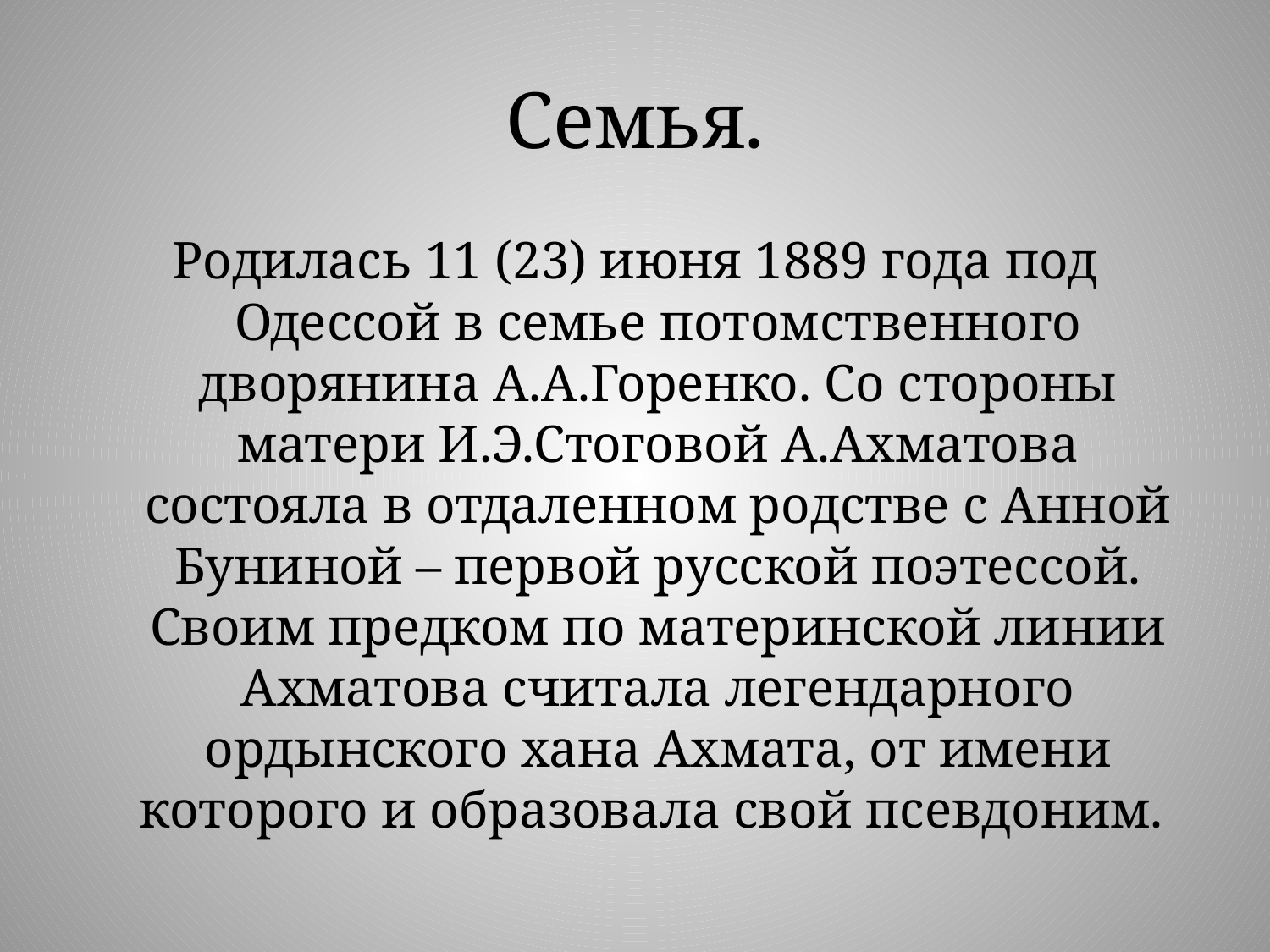

# Семья.
Родилась 11 (23) июня 1889 года под Одессой в семье потомственного дворянина А.А.Горенко. Со стороны матери И.Э.Стоговой А.Ахматова состояла в отдаленном родстве с Анной Буниной – первой русской поэтессой. Своим предком по материнской линии Ахматова считала легендарного ордынского хана Ахмата, от имени которого и образовала свой псевдоним.